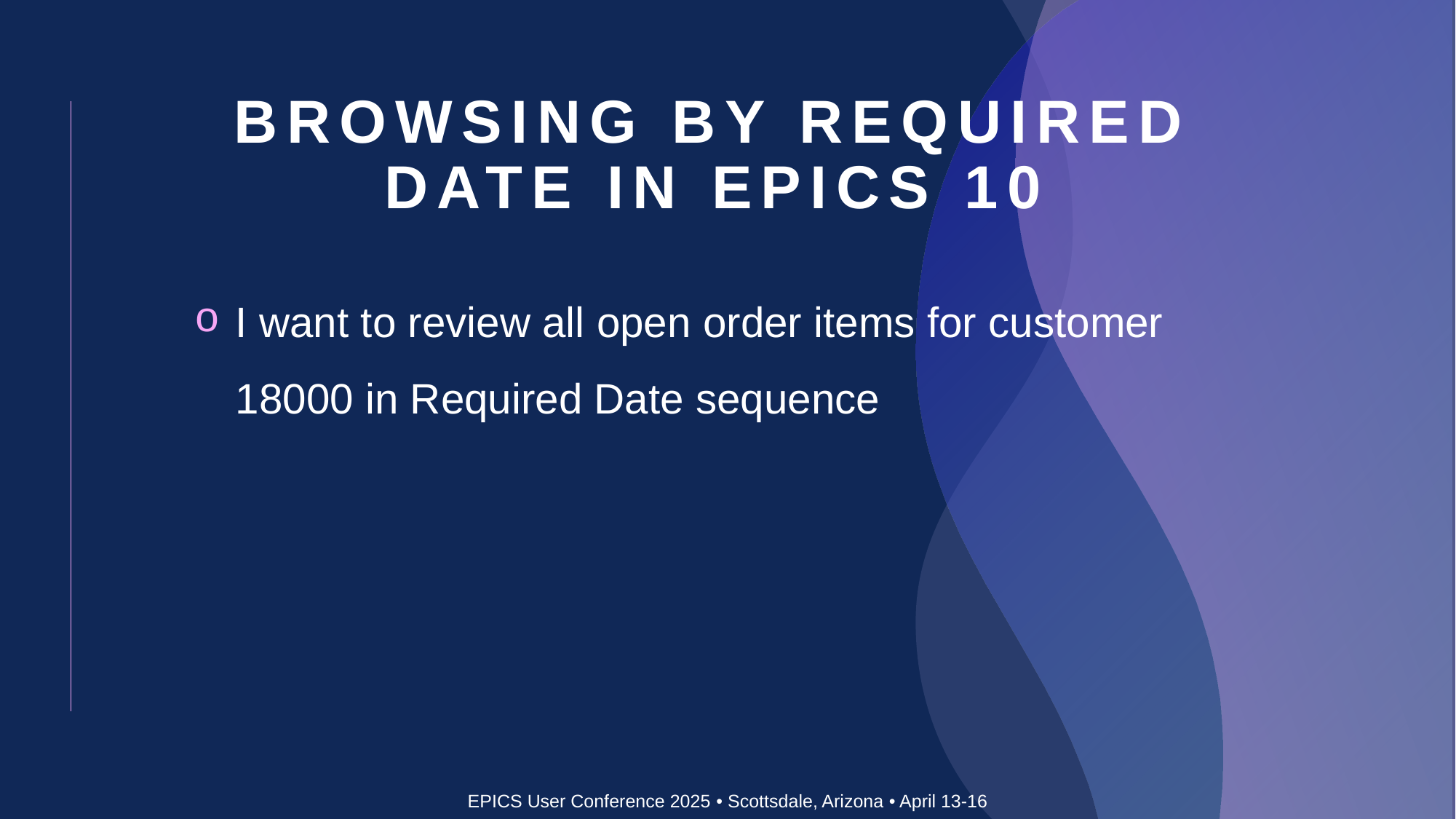

# Browsing by required date in EPICS 10
I want to review all open order items for customer 18000 in Required Date sequence